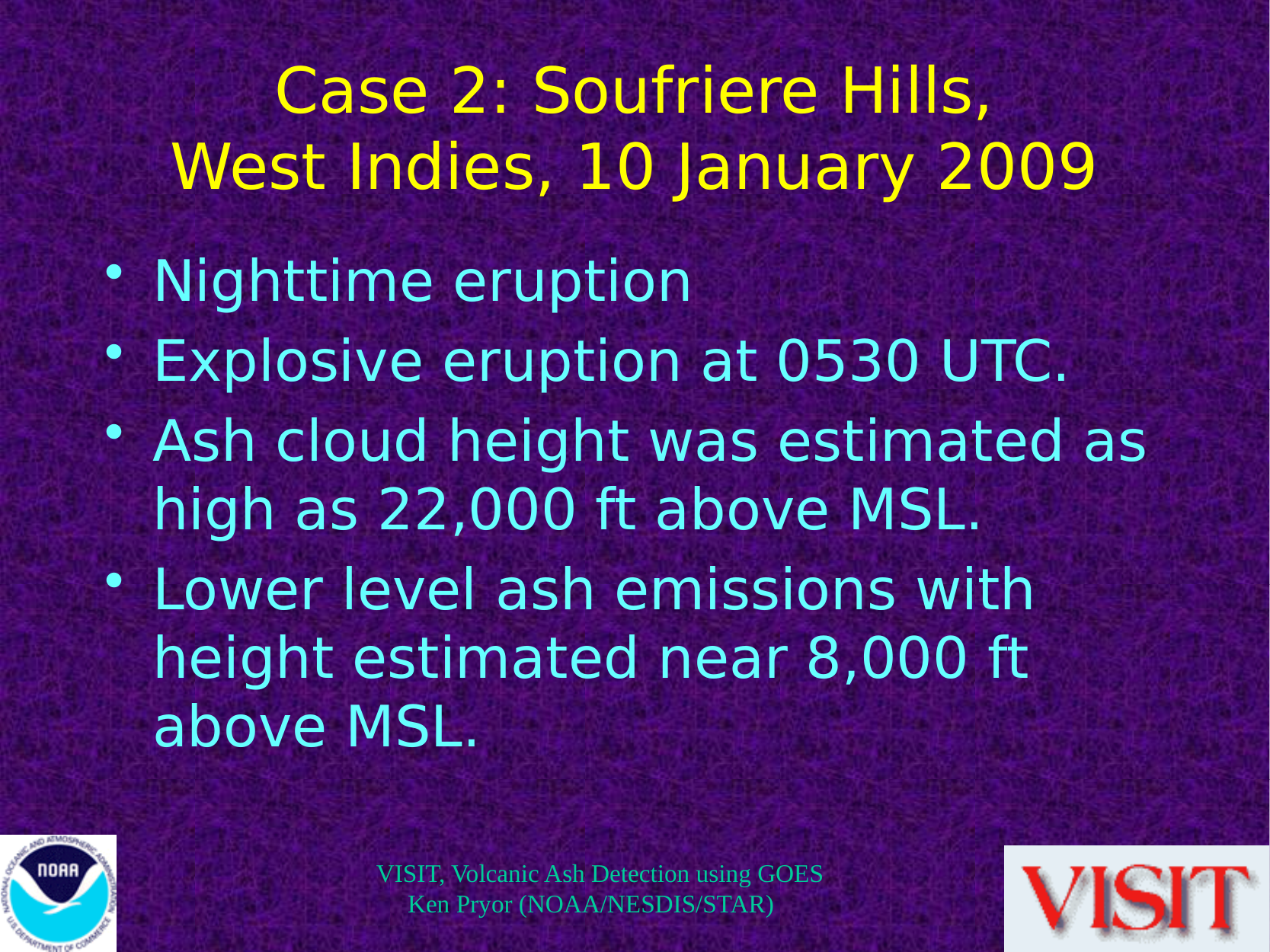

# Case 2: Soufriere Hills, West Indies, 10 January 2009
Nighttime eruption
Explosive eruption at 0530 UTC.
Ash cloud height was estimated as high as 22,000 ft above MSL.
Lower level ash emissions with height estimated near 8,000 ft above MSL.